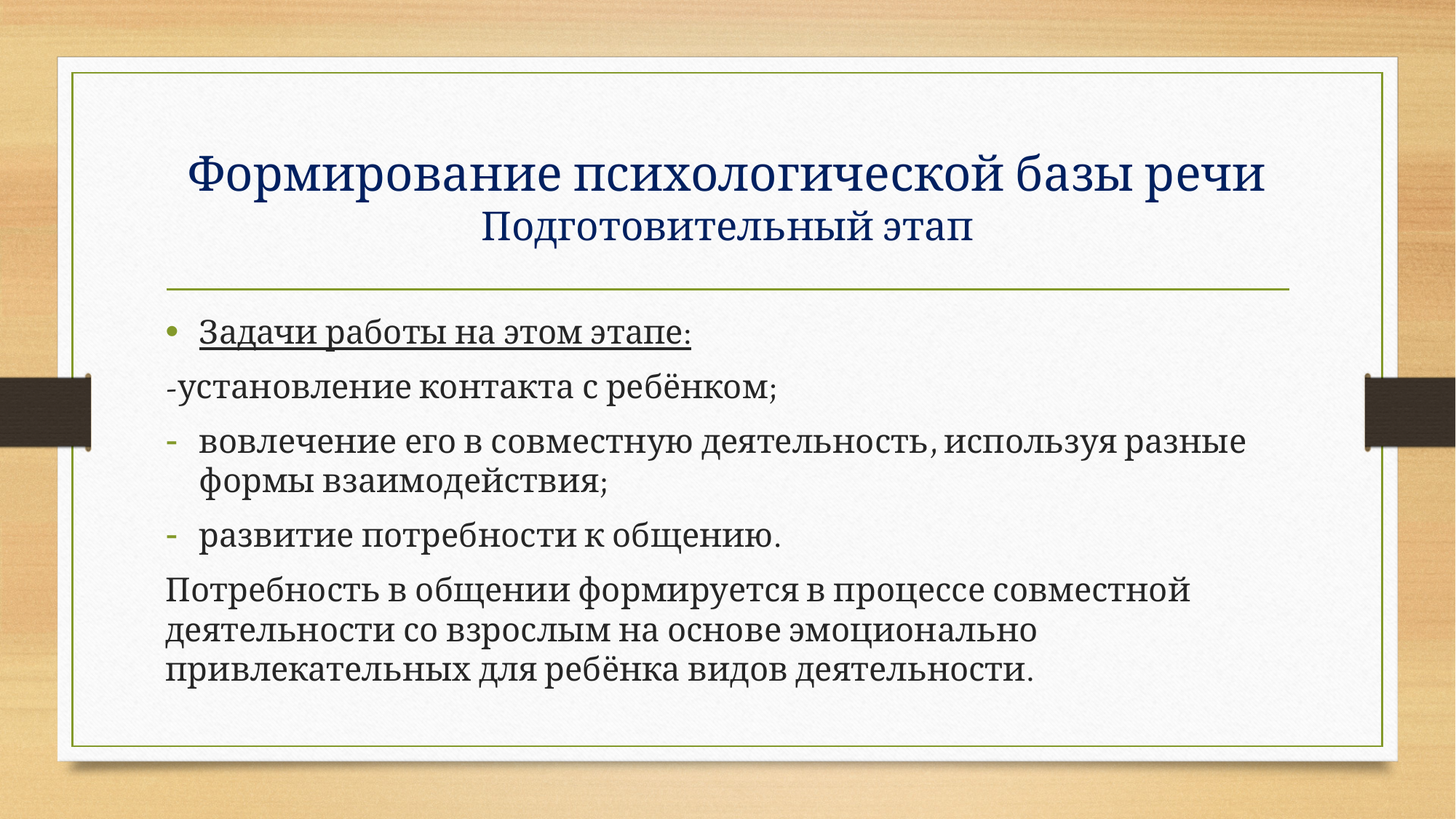

# Формирование психологической базы речи Подготовительный этап
Задачи работы на этом этапе:
-установление контакта с ребёнком;
вовлечение его в совместную деятельность, используя разные формы взаимодействия;
развитие потребности к общению.
Потребность в общении формируется в процессе совместной деятельности со взрослым на основе эмоционально привлекательных для ребёнка видов деятельности.